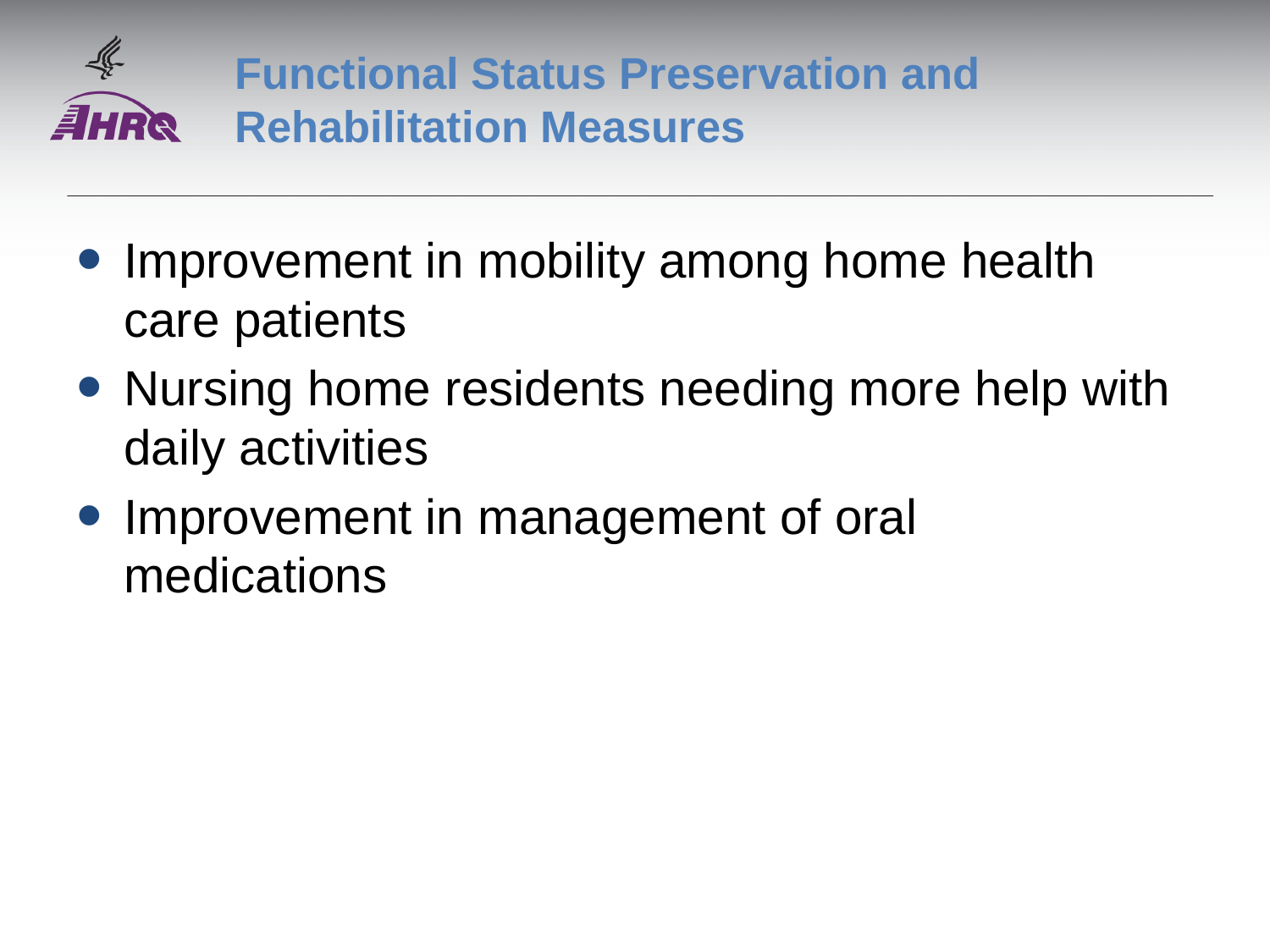

# Functional Status Preservation and Rehabilitation Measures
Improvement in mobility among home health care patients
Nursing home residents needing more help with daily activities
Improvement in management of oral medications